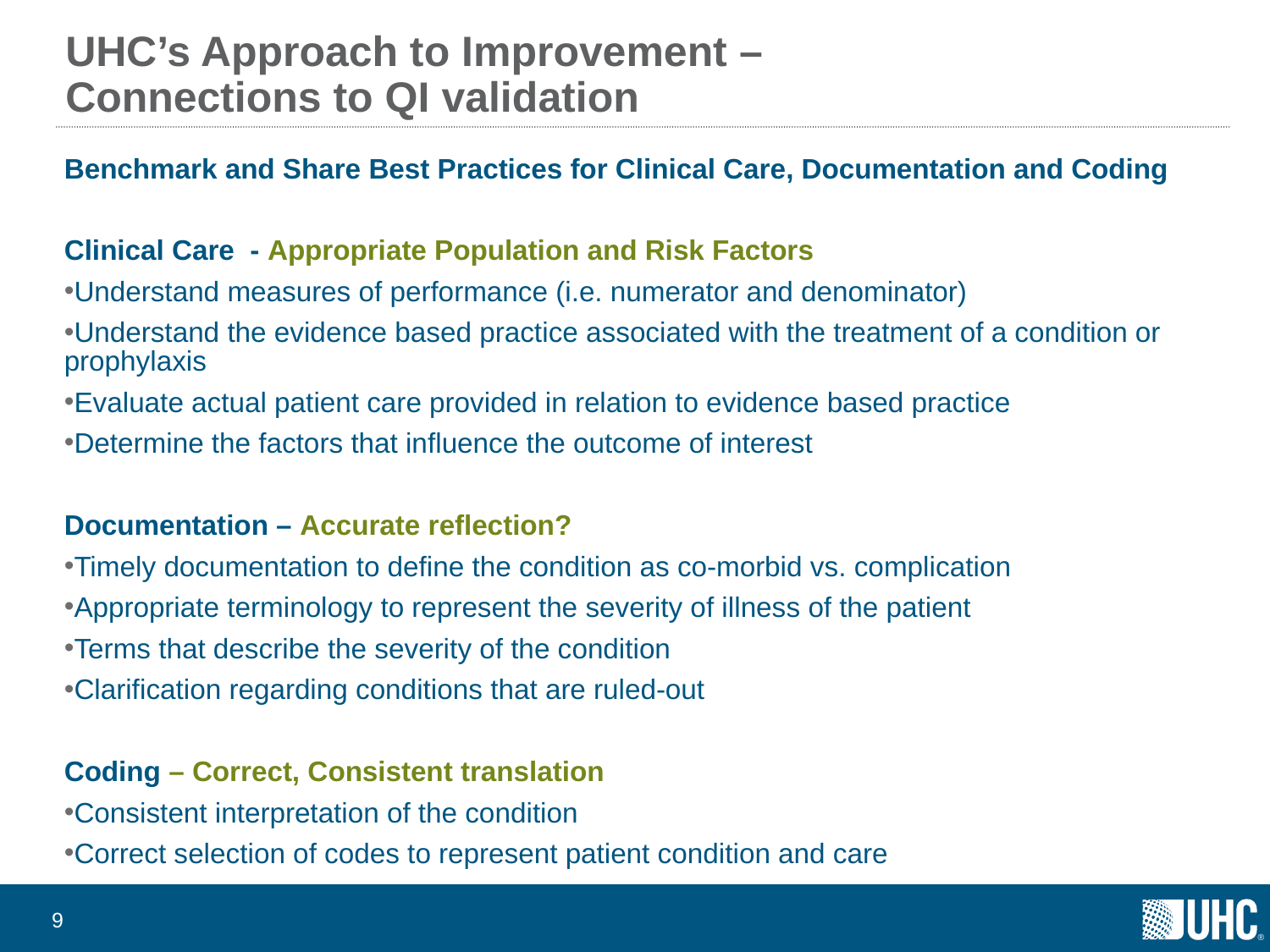

# UHC’s Approach to Improvement – Connections to QI validation
Benchmark and Share Best Practices for Clinical Care, Documentation and Coding

Clinical Care  - Appropriate Population and Risk Factors
Understand measures of performance (i.e. numerator and denominator)
Understand the evidence based practice associated with the treatment of a condition or prophylaxis
Evaluate actual patient care provided in relation to evidence based practice
Determine the factors that influence the outcome of interest

Documentation – Accurate reflection?
Timely documentation to define the condition as co-morbid vs. complication
Appropriate terminology to represent the severity of illness of the patient
Terms that describe the severity of the condition
Clarification regarding conditions that are ruled-out

Coding – Correct, Consistent translation
Consistent interpretation of the condition
Correct selection of codes to represent patient condition and care

9